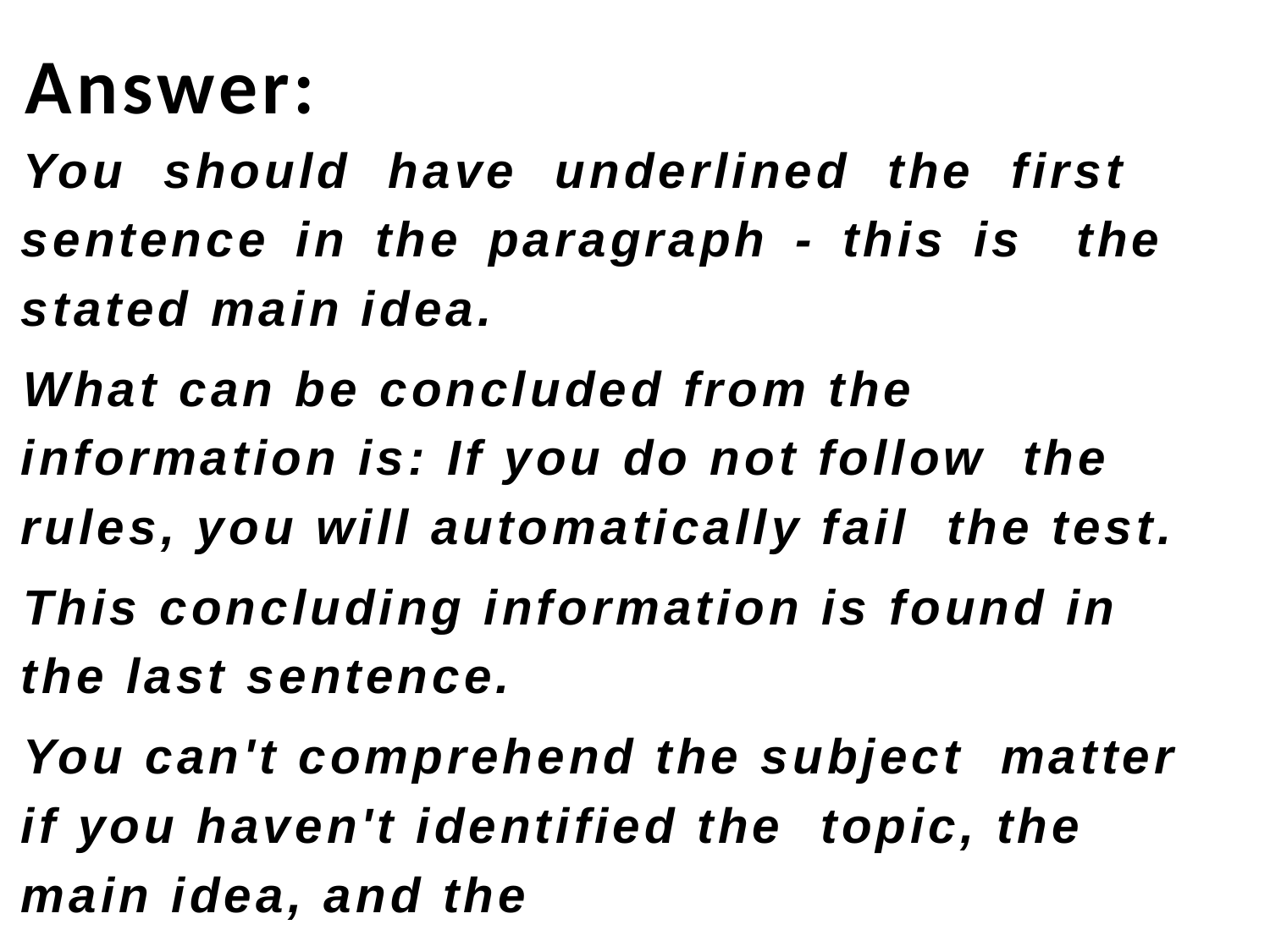

# Answer:
You should have underlined the first  sentence in the paragraph - this is  the stated main idea.
What can be concluded from the  information is: If you do not follow  the rules, you will automatically fail  the test.
This concluding information is found in  the last sentence.
You can't comprehend the subject  matter if you haven't identified the  topic, the main idea, and the